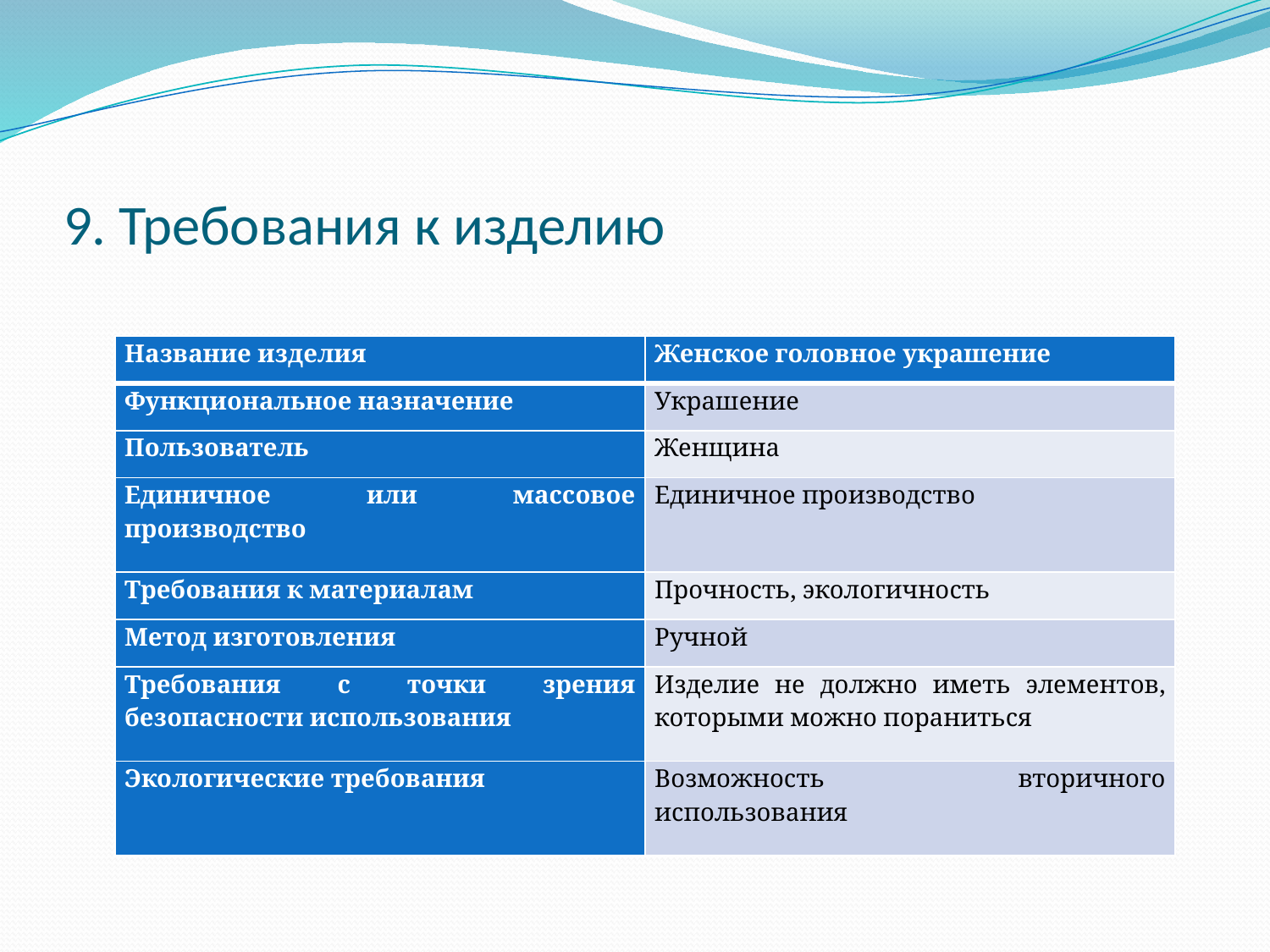

# 9. Требования к изделию
| Название изделия | Женское головное украшение |
| --- | --- |
| Функциональное назначение | Украшение |
| Пользователь | Женщина |
| Единичное или массовое производство | Единичное производство |
| Требования к материалам | Прочность, экологичность |
| Метод изготовления | Ручной |
| Требования с точки зрения безопасности использования | Изделие не должно иметь элементов, которыми можно пораниться |
| Экологические требования | Возможность вторичного использования |